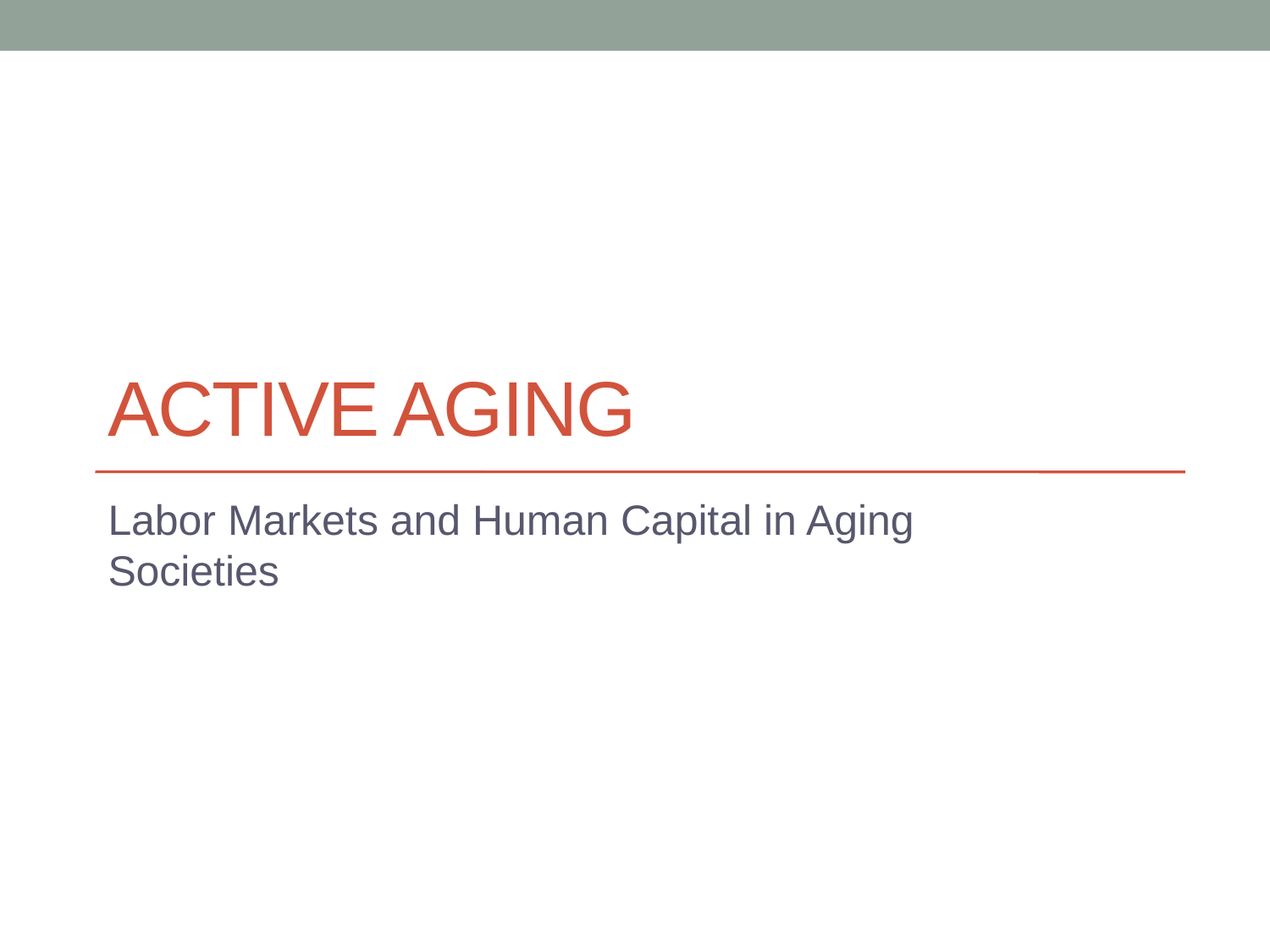

# Active Aging
Labor Markets and Human Capital in Aging Societies